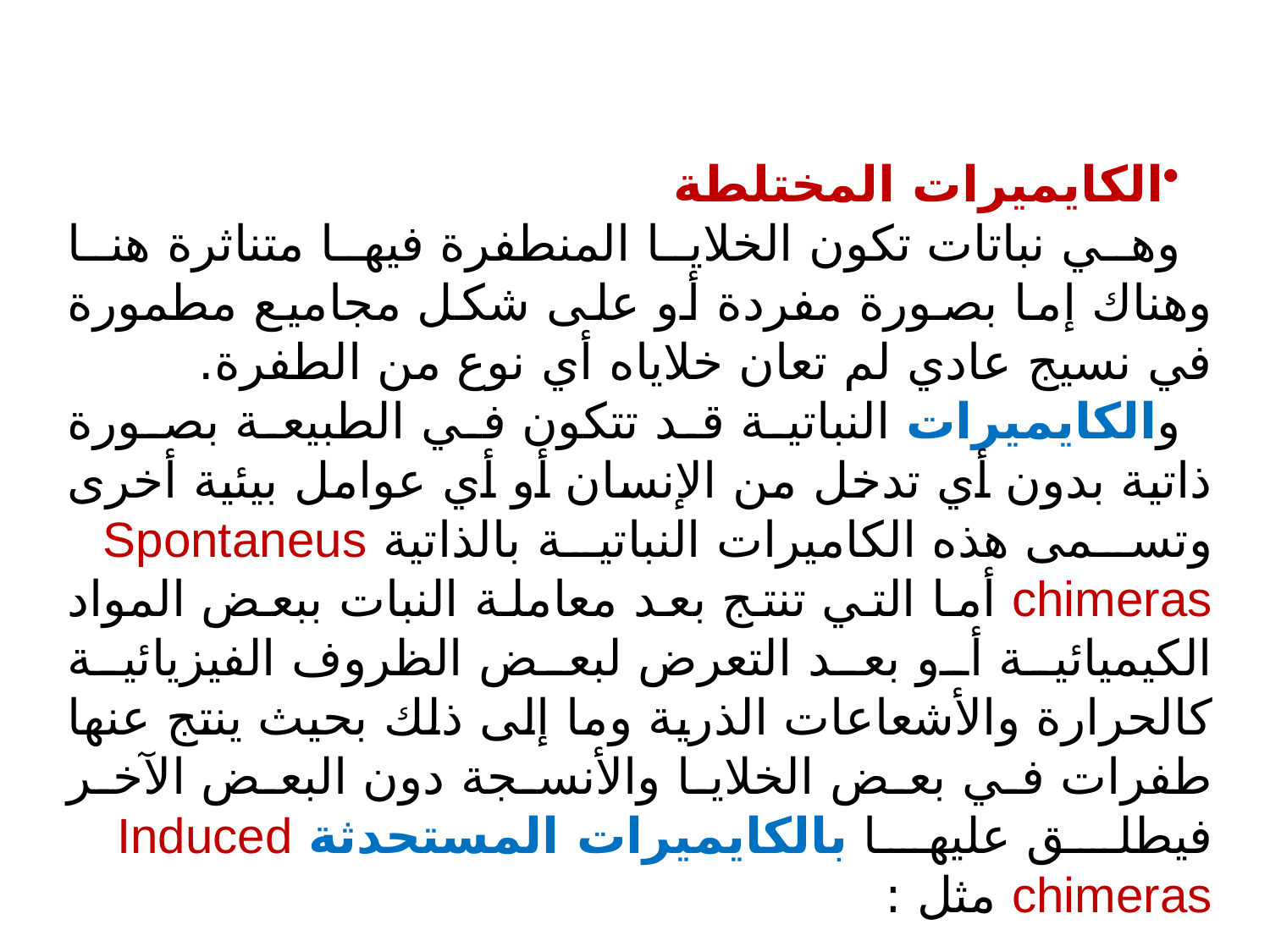

الكايميرات المختلطة
وهي نباتات تكون الخلايا المنطفرة فيها متناثرة هنا وهناك إما بصورة مفردة أو على شكل مجاميع مطمورة في نسيج عادي لم تعان خلاياه أي نوع من الطفرة.
والكايميرات النباتية قد تتكون في الطبيعة بصورة ذاتية بدون أي تدخل من الإنسان أو أي عوامل بيئية أخرى وتسمى هذه الكاميرات النباتية بالذاتية Spontaneus chimeras أما التي تنتج بعد معاملة النبات ببعض المواد الكيميائية أو بعد التعرض لبعض الظروف الفيزيائية كالحرارة والأشعاعات الذرية وما إلى ذلك بحيث ينتج عنها طفرات في بعض الخلايا والأنسجة دون البعض الآخر فيطلق عليها بالكايميرات المستحدثة Induced chimeras مثل :